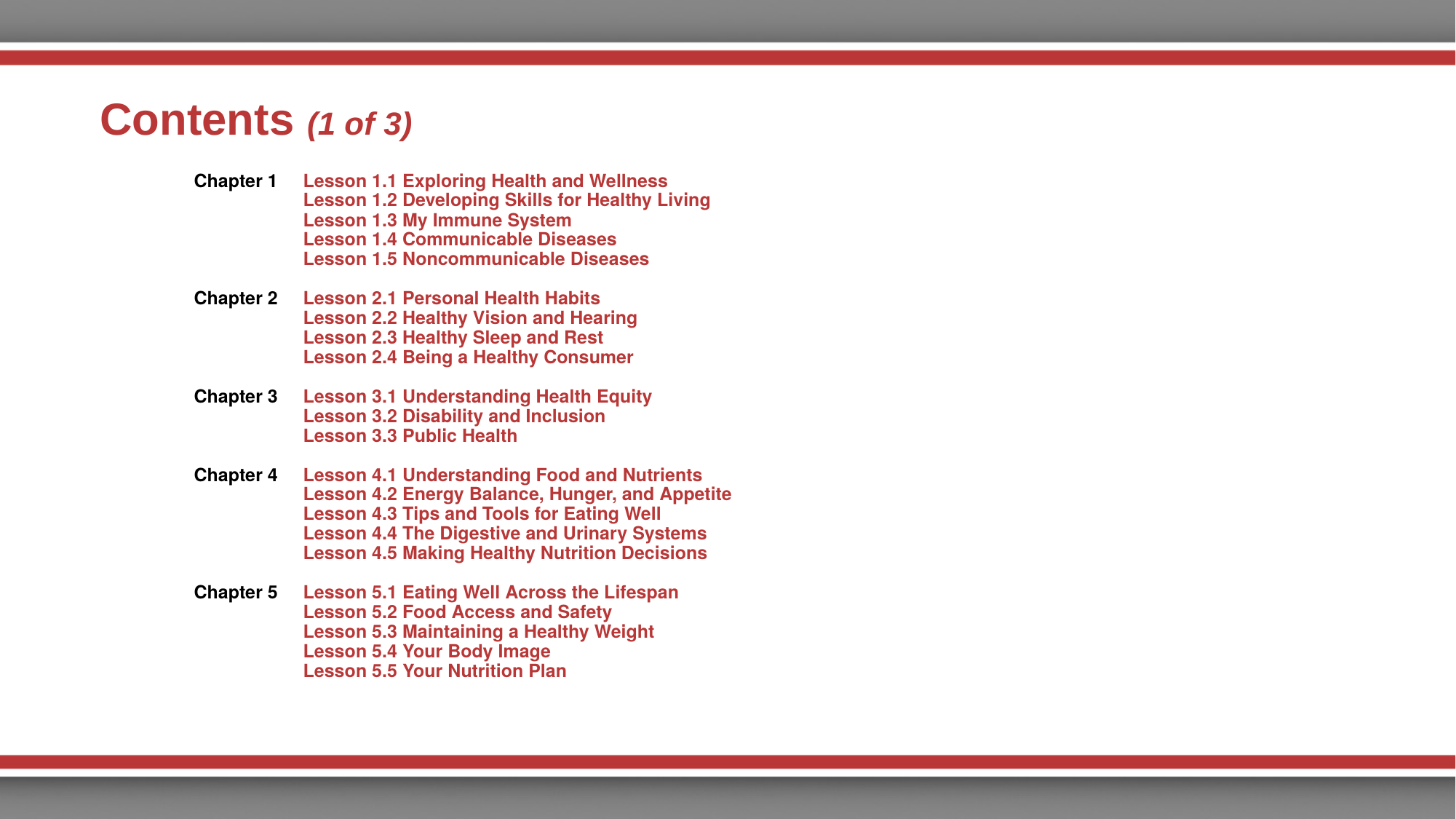

# Contents (1 of 3)
Chapter 1	Lesson 1.1 Exploring Health and Wellness
	Lesson 1.2 Developing Skills for Healthy Living
	Lesson 1.3 My Immune System
	Lesson 1.4 Communicable Diseases
	Lesson 1.5 Noncommunicable Diseases

Chapter 2	Lesson 2.1 Personal Health Habits
	Lesson 2.2 Healthy Vision and Hearing
	Lesson 2.3 Healthy Sleep and Rest
	Lesson 2.4 Being a Healthy Consumer

Chapter 3	Lesson 3.1 Understanding Health Equity
	Lesson 3.2 Disability and Inclusion
	Lesson 3.3 Public Health

Chapter 4	Lesson 4.1 Understanding Food and Nutrients
	Lesson 4.2 Energy Balance, Hunger, and Appetite
	Lesson 4.3 Tips and Tools for Eating Well
	Lesson 4.4 The Digestive and Urinary Systems
	Lesson 4.5 Making Healthy Nutrition Decisions

Chapter 5	Lesson 5.1 Eating Well Across the Lifespan
	Lesson 5.2 Food Access and Safety
	Lesson 5.3 Maintaining a Healthy Weight
	Lesson 5.4 Your Body Image
	Lesson 5.5 Your Nutrition Plan